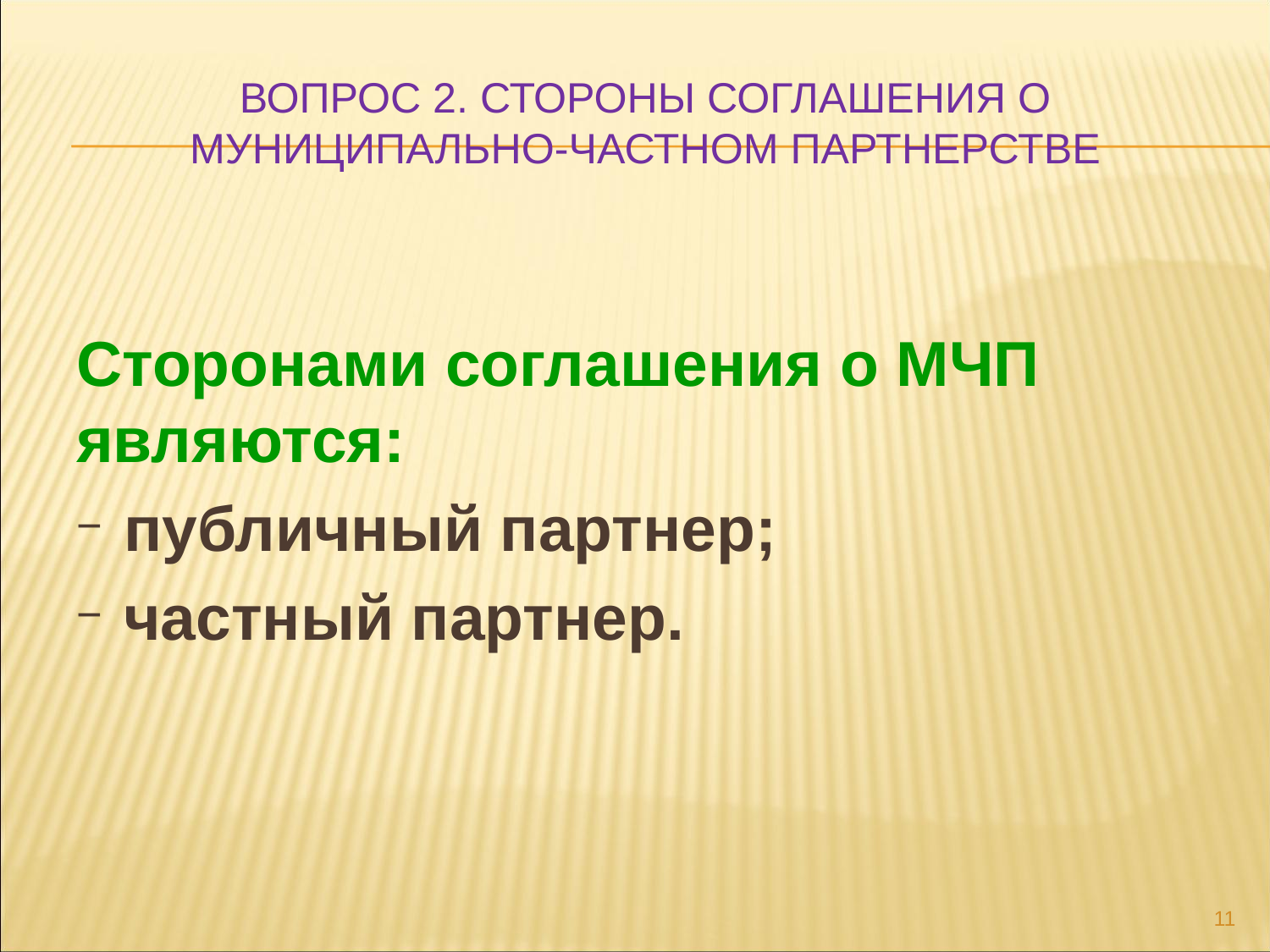

# Вопрос 2. Стороны соглашения о муниципально-частном партнерстве
Сторонами соглашения о МЧП являются:
публичный партнер;
частный партнер.
11